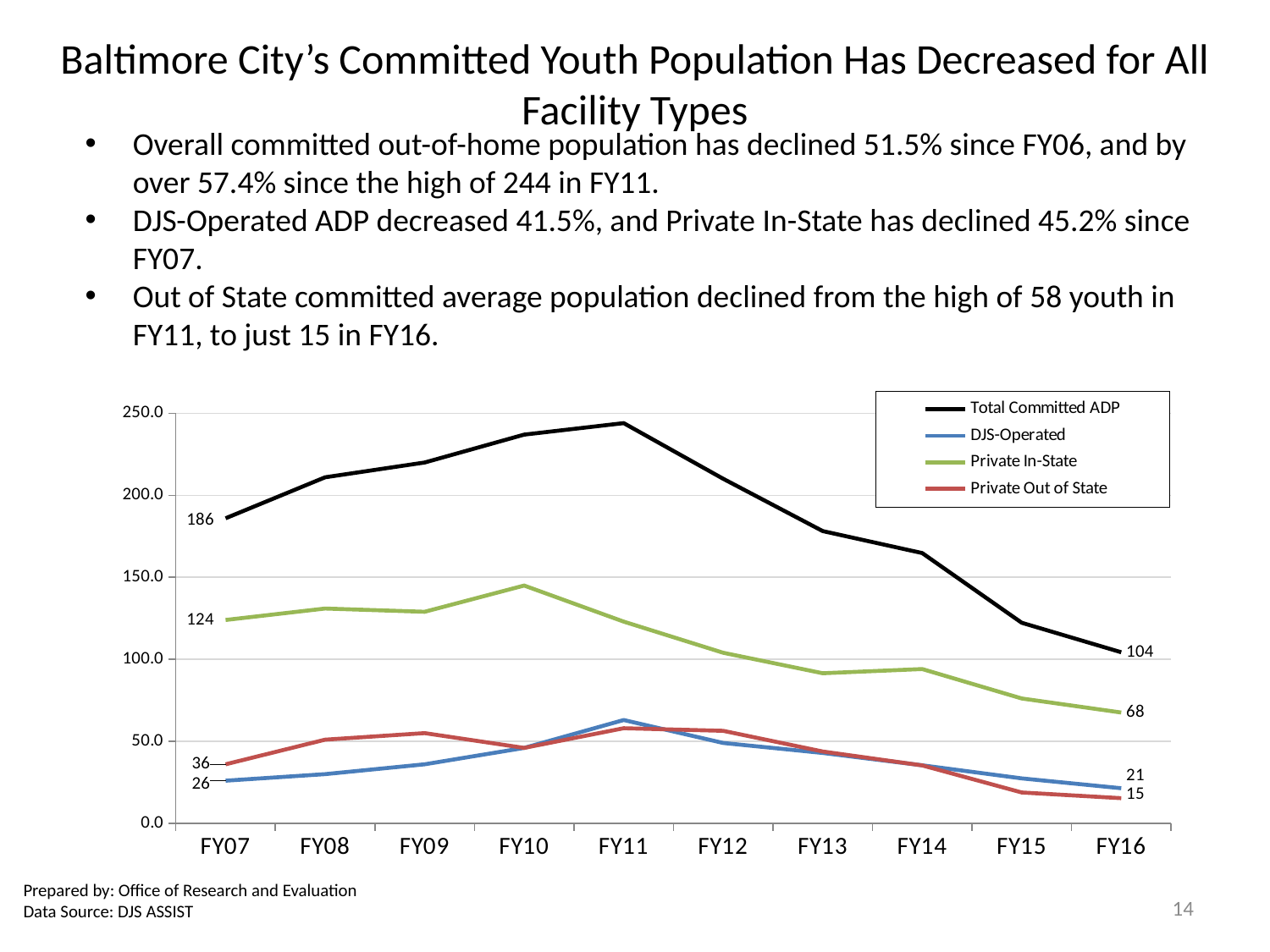

# Baltimore City’s Committed Youth Population Has Decreased for All Facility Types
Overall committed out-of-home population has declined 51.5% since FY06, and by over 57.4% since the high of 244 in FY11.
DJS-Operated ADP decreased 41.5%, and Private In-State has declined 45.2% since FY07.
Out of State committed average population declined from the high of 58 youth in FY11, to just 15 in FY16.

### Chart

| Category | Total Committed ADP | DJS-Operated | Private In-State | Private Out of State |
|---|---|---|---|---|
| FY16 | 104.3 | 21.410695582877143 | 67.5557566788096 | 15.349159456587914 |
| FY15 | 122.3 | 27.417714992388987 | 76.10353691019891 | 18.813070776255895 |
| FY14 | 164.8 | 35.39263698630121 | 94.05451293759613 | 35.336160578386625 |
| FY13 | 178.2 | 42.9 | 91.5 | 43.8 |
| FY12 | 210.1 | 49.0 | 104.0 | 56.4 |
| FY11 | 244.0 | 63.0 | 123.0 | 58.0 |
| FY10 | 237.0 | 46.0 | 145.0 | 46.0 |
| FY09 | 220.0 | 36.0 | 129.0 | 55.0 |
| FY08 | 211.0 | 30.0 | 131.0 | 51.0 |
| FY07 | 186.0 | 26.0 | 124.0 | 36.0 |
Prepared by: Office of Research and Evaluation
Data Source: DJS ASSIST
14